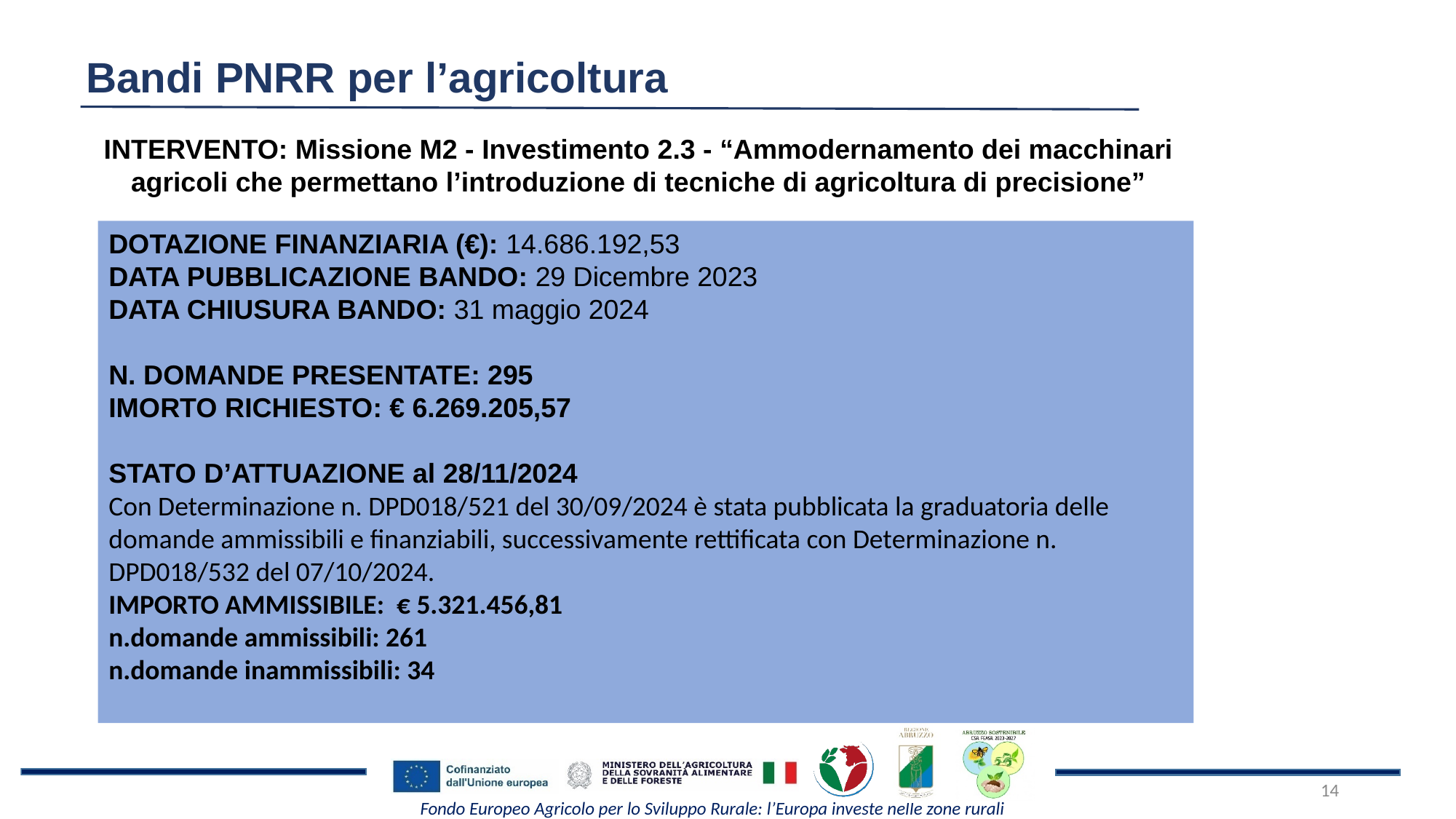

Bandi PNRR per l’agricoltura
INTERVENTO: Missione M2 - Investimento 2.3 - “Ammodernamento dei macchinari agricoli che permettano l’introduzione di tecniche di agricoltura di precisione”
DOTAZIONE FINANZIARIA (€): 14.686.192,53
DATA PUBBLICAZIONE BANDO: 29 Dicembre 2023
DATA CHIUSURA BANDO: 31 maggio 2024

N. DOMANDE PRESENTATE: 295
IMORTO RICHIESTO: € 6.269.205,57

STATO D’ATTUAZIONE al 28/11/2024
Con Determinazione n. DPD018/521 del 30/09/2024 è stata pubblicata la graduatoria delle domande ammissibili e finanziabili, successivamente rettificata con Determinazione n. DPD018/532 del 07/10/2024.
IMPORTO AMMISSIBILE:  € 5.321.456,81
n.domande ammissibili: 261
n.domande inammissibili: 34